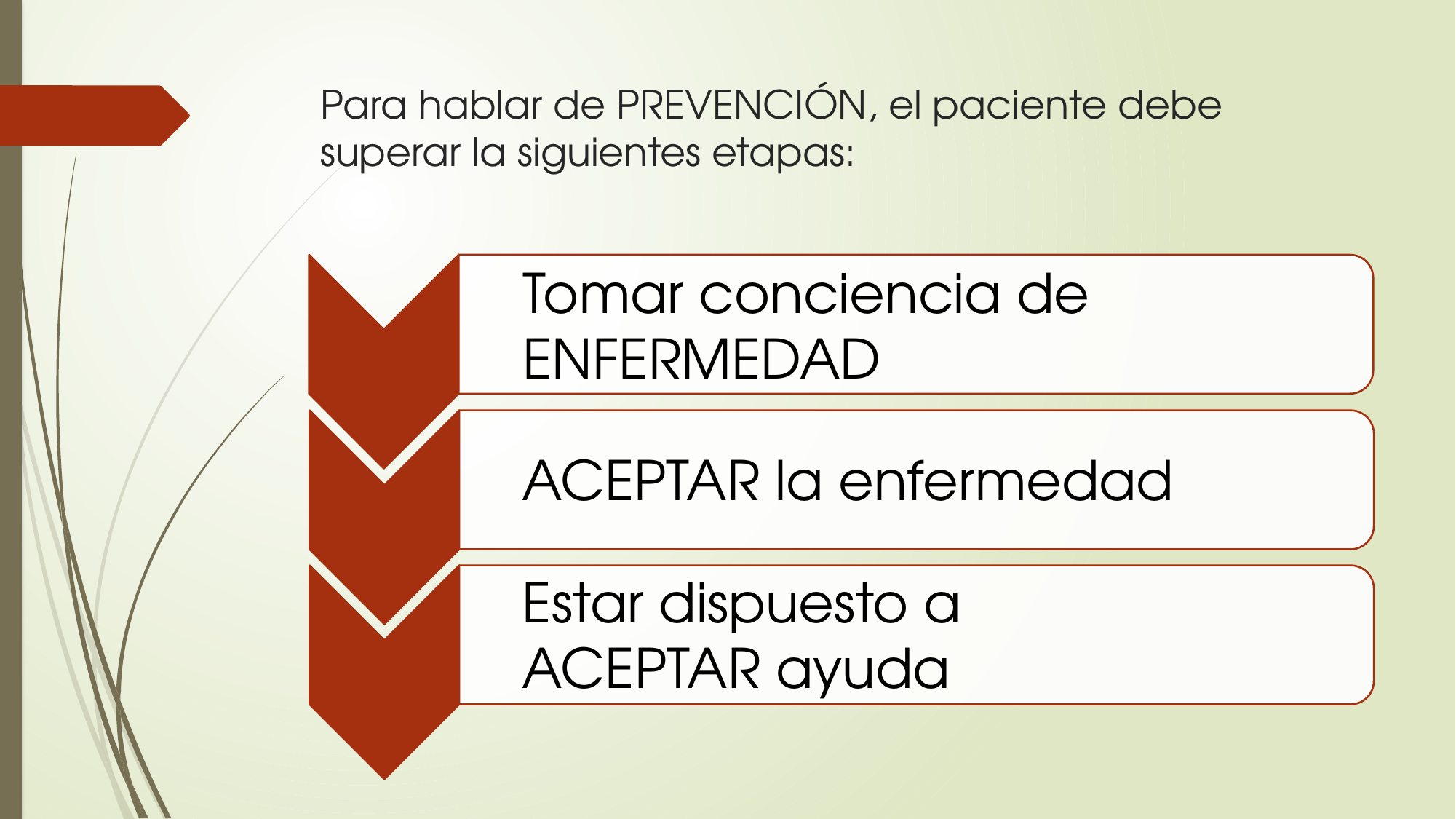

# Para hablar de PREVENCIÓN, el paciente debe superar la siguientes etapas:
Tomar conciencia de ENFERMEDAD

ACEPTAR la enfermedad
Estar dispuesto a
ACEPTAR ayuda